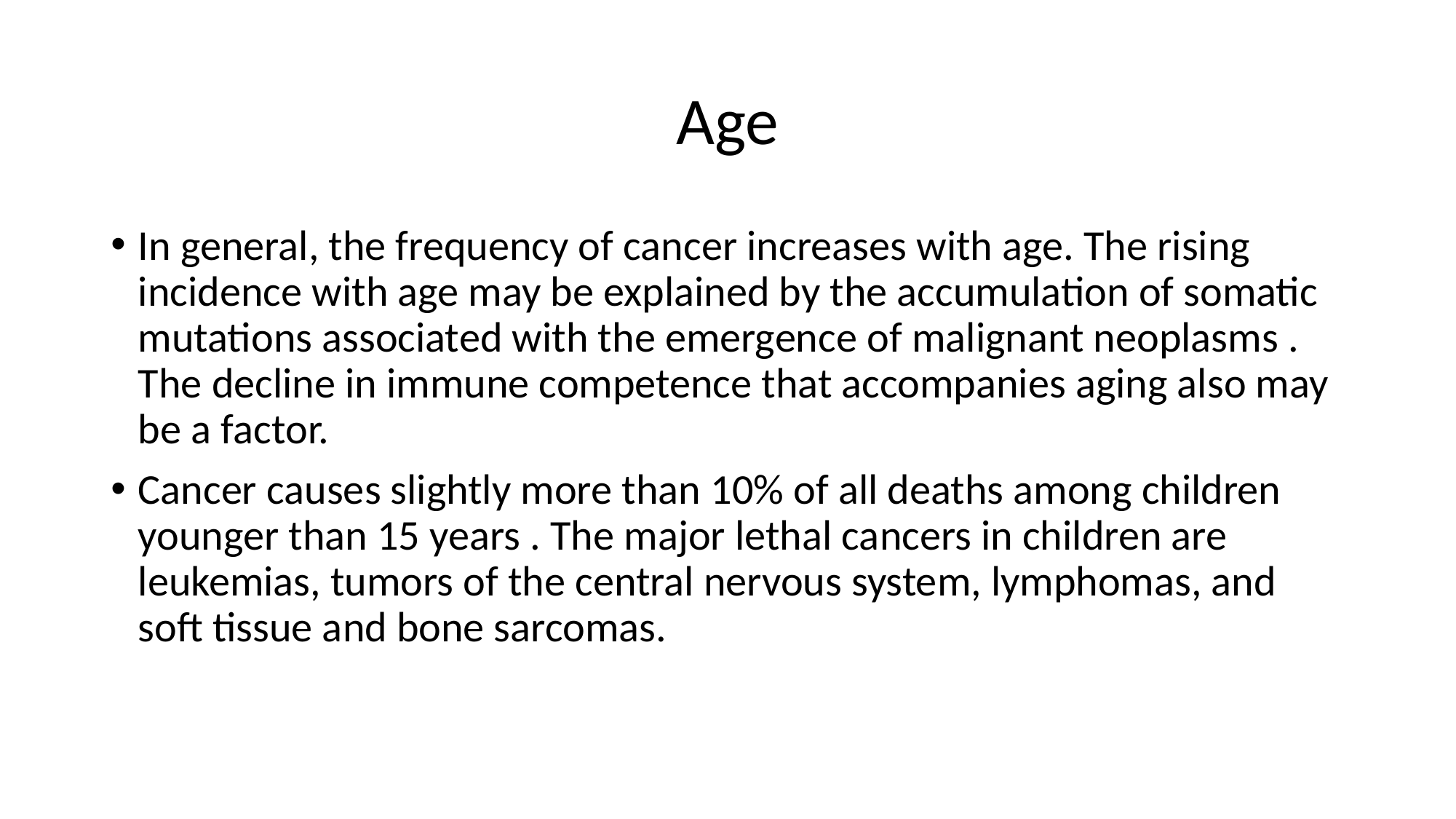

# Age
In general, the frequency of cancer increases with age. The rising incidence with age may be explained by the accumulation of somatic mutations associated with the emergence of malignant neoplasms . The decline in immune competence that accompanies aging also may be a factor.
Cancer causes slightly more than 10% of all deaths among children younger than 15 years . The major lethal cancers in children are leukemias, tumors of the central nervous system, lymphomas, and soft tissue and bone sarcomas.